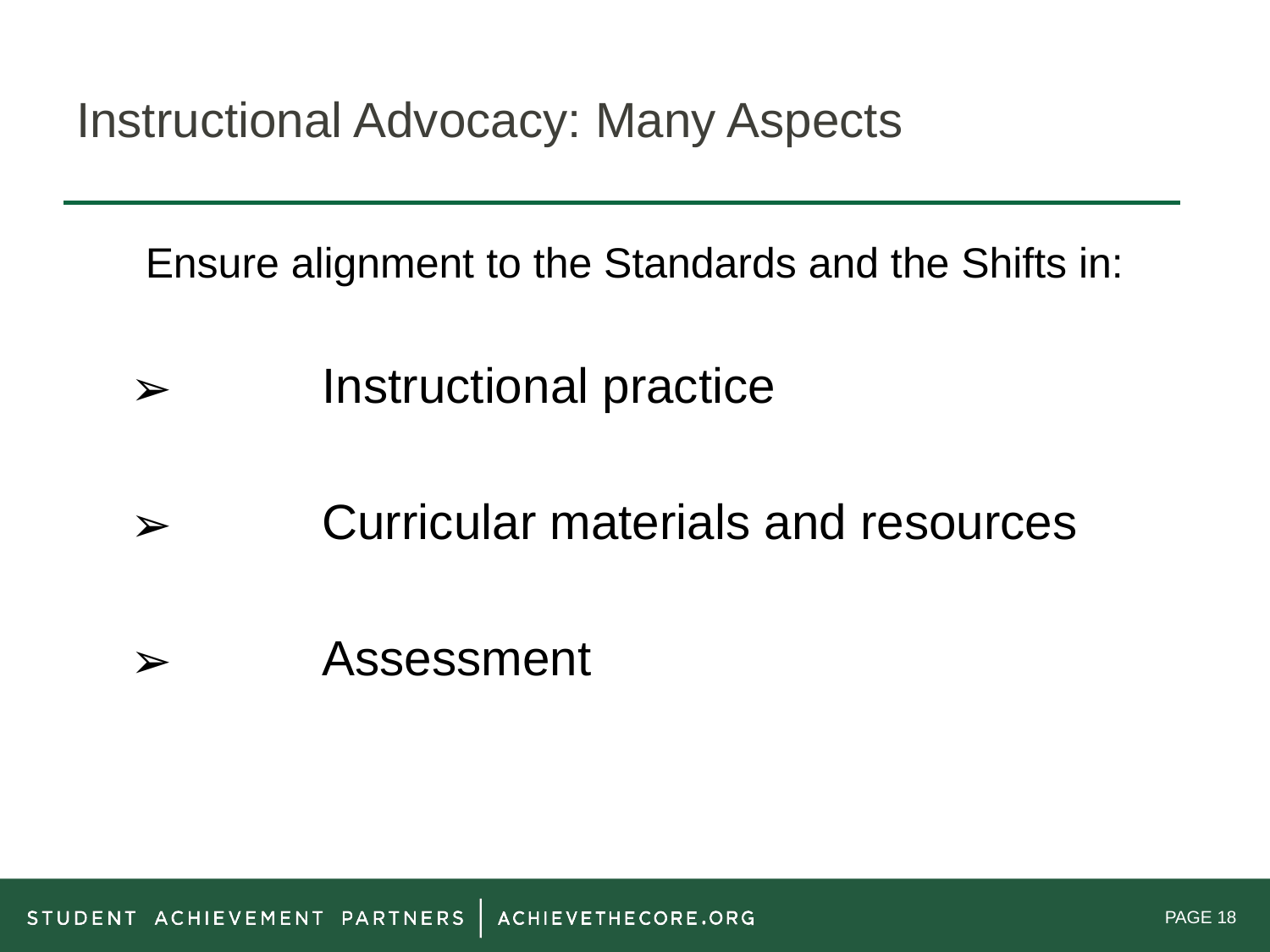

# Instructional Advocacy: Many Aspects
Ensure alignment to the Standards and the Shifts in:

	Instructional practice

	Curricular materials and resources

	Assessment